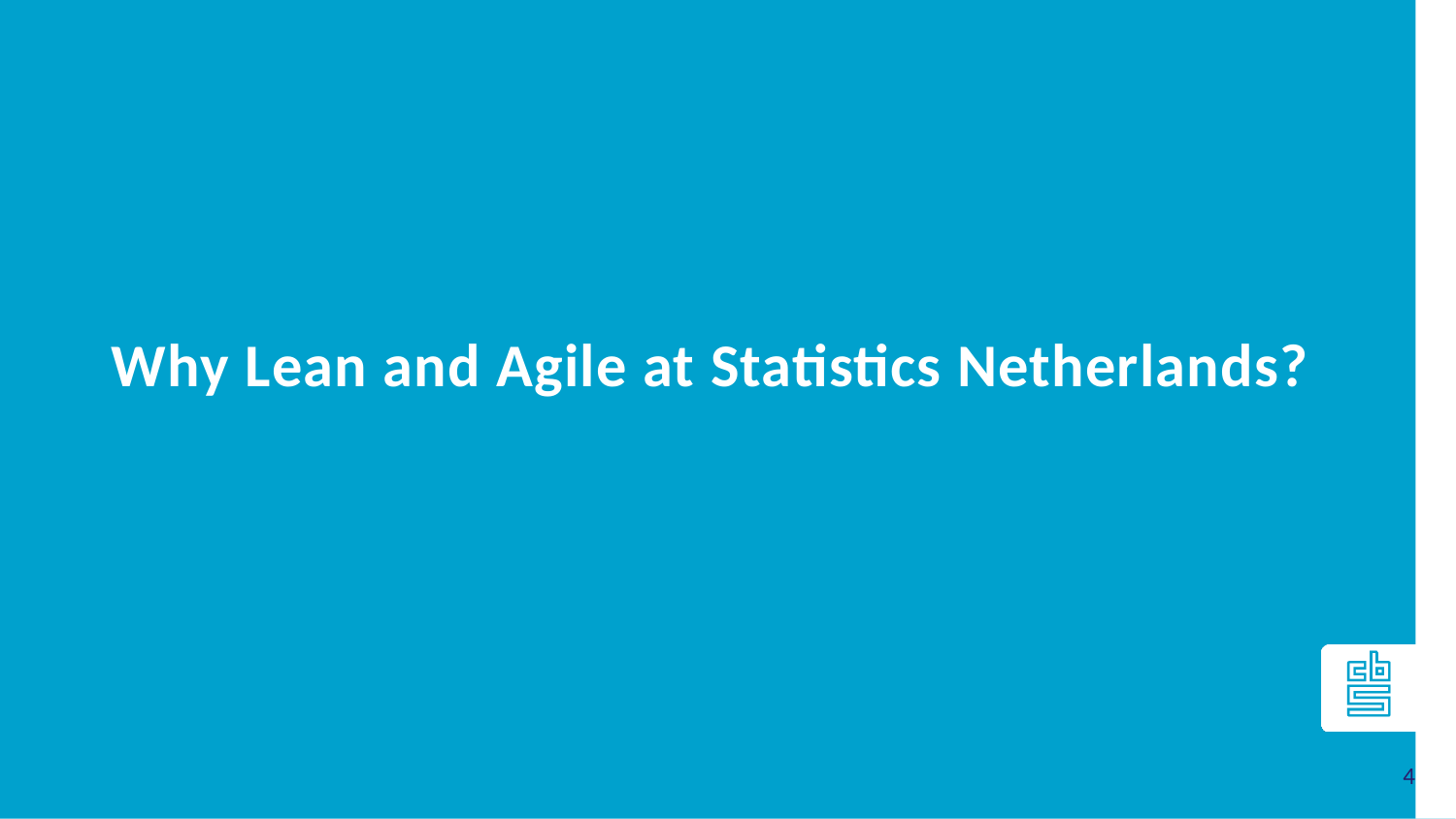

# Why Lean and Agile at Statistics Netherlands?
4